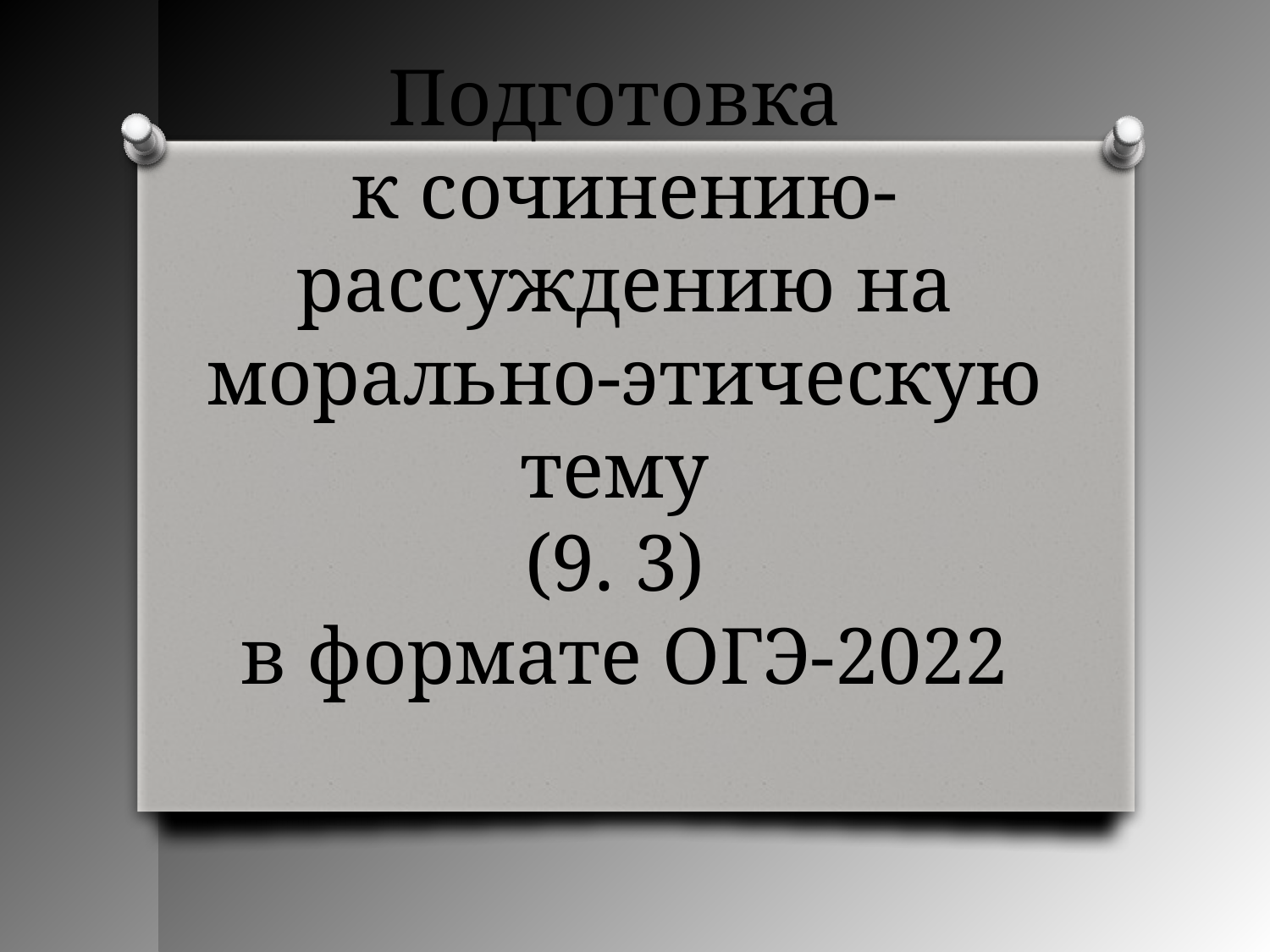

Подготовка
к сочинению-рассуждению на морально-этическую тему
(9. 3)
в формате ОГЭ-2022